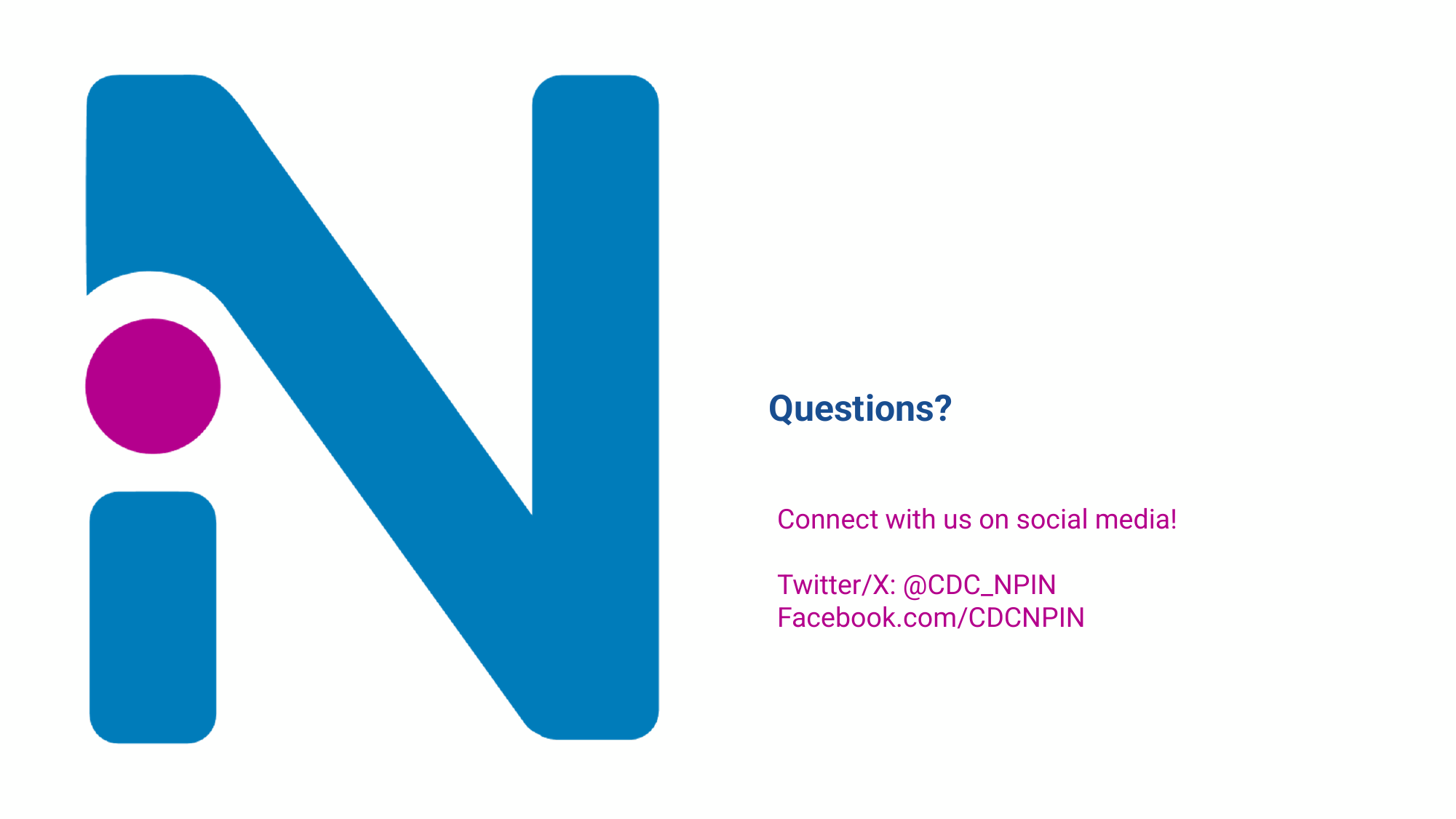

Questions?
Connect with us on social media!

Twitter/X: @CDC_NPIN
Facebook.com/CDCNPIN